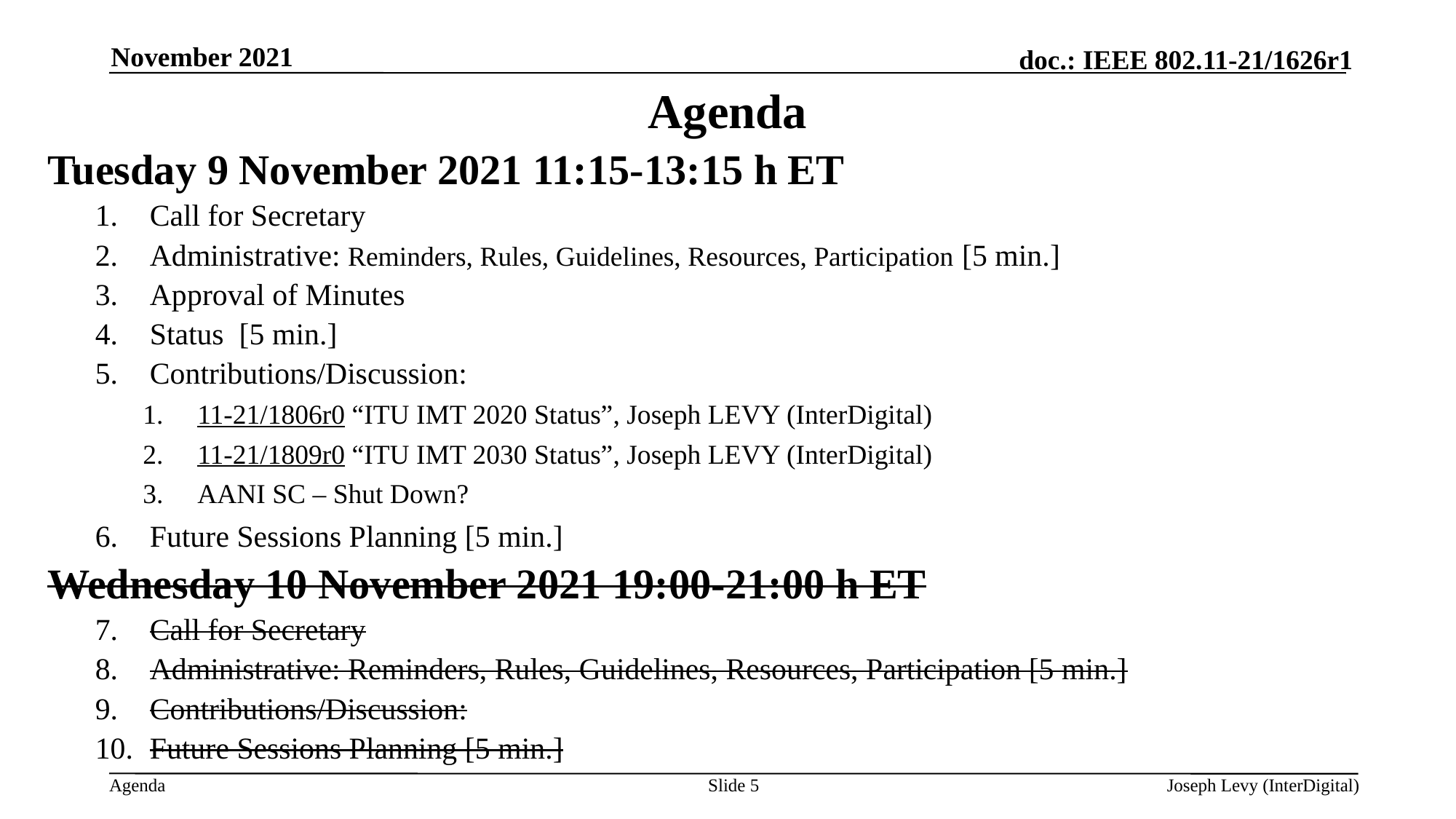

November 2021
# Agenda
Tuesday 9 November 2021 11:15-13:15 h ET
Call for Secretary
Administrative: Reminders, Rules, Guidelines, Resources, Participation [5 min.]
Approval of Minutes
Status  [5 min.]
Contributions/Discussion:
11-21/1806r0 “ITU IMT 2020 Status”, Joseph LEVY (InterDigital)
11-21/1809r0 “ITU IMT 2030 Status”, Joseph LEVY (InterDigital)
AANI SC – Shut Down?
Future Sessions Planning [5 min.]
Wednesday 10 November 2021 19:00-21:00 h ET
Call for Secretary
Administrative: Reminders, Rules, Guidelines, Resources, Participation [5 min.]
Contributions/Discussion:
Future Sessions Planning [5 min.]

Slide 5
Joseph Levy (InterDigital)